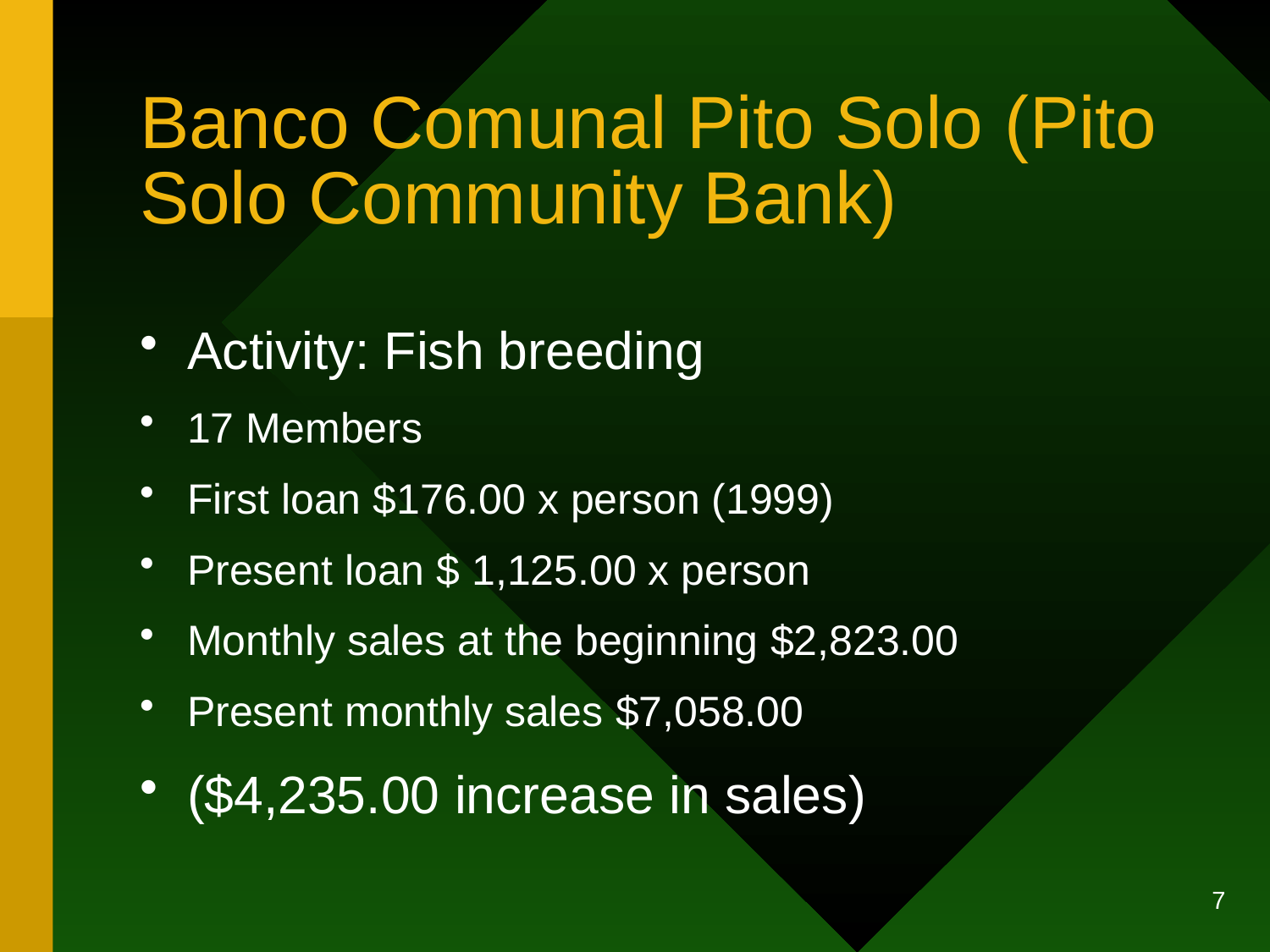

# Banco Comunal Pito Solo (Pito Solo Community Bank)
Activity: Fish breeding
17 Members
First loan $176.00 x person (1999)
Present loan $ 1,125.00 x person
Monthly sales at the beginning $2,823.00
Present monthly sales $7,058.00
($4,235.00 increase in sales)

7